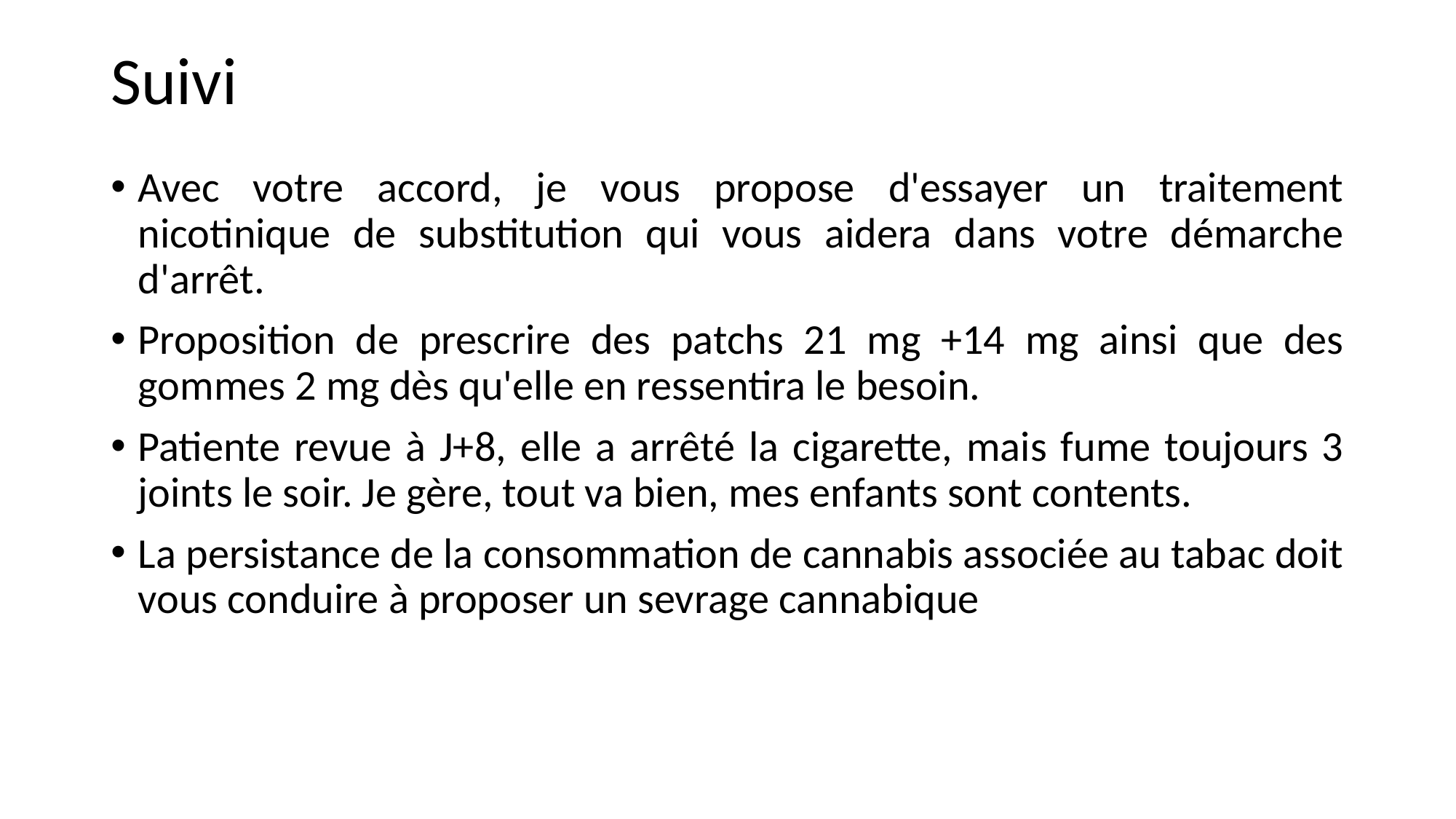

# Suivi
Avec votre accord, je vous propose d'essayer un traitement nicotinique de substitution qui vous aidera dans votre démarche d'arrêt.
Proposition de prescrire des patchs 21 mg +14 mg ainsi que des gommes 2 mg dès qu'elle en ressentira le besoin.
Patiente revue à J+8, elle a arrêté la cigarette, mais fume toujours 3 joints le soir. Je gère, tout va bien, mes enfants sont contents.
La persistance de la consommation de cannabis associée au tabac doit vous conduire à proposer un sevrage cannabique